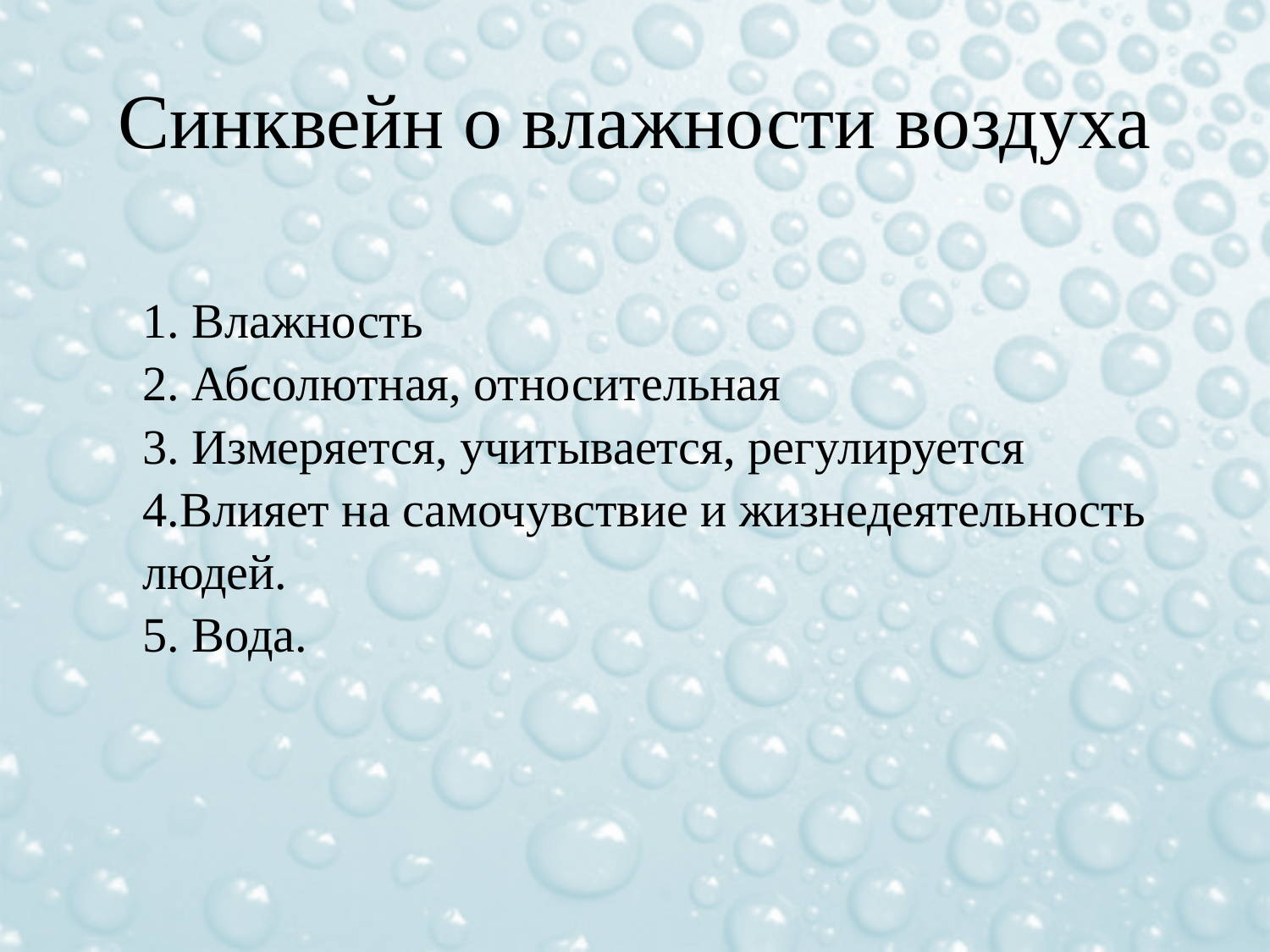

# Синквейн о влажности воздуха
| 1. Влажность 2. Абсолютная, относительная 3. Измеряется, учитывается, регулируется 4.Влияет на самочувствие и жизнедеятельность людей. 5. Вода. |
| --- |